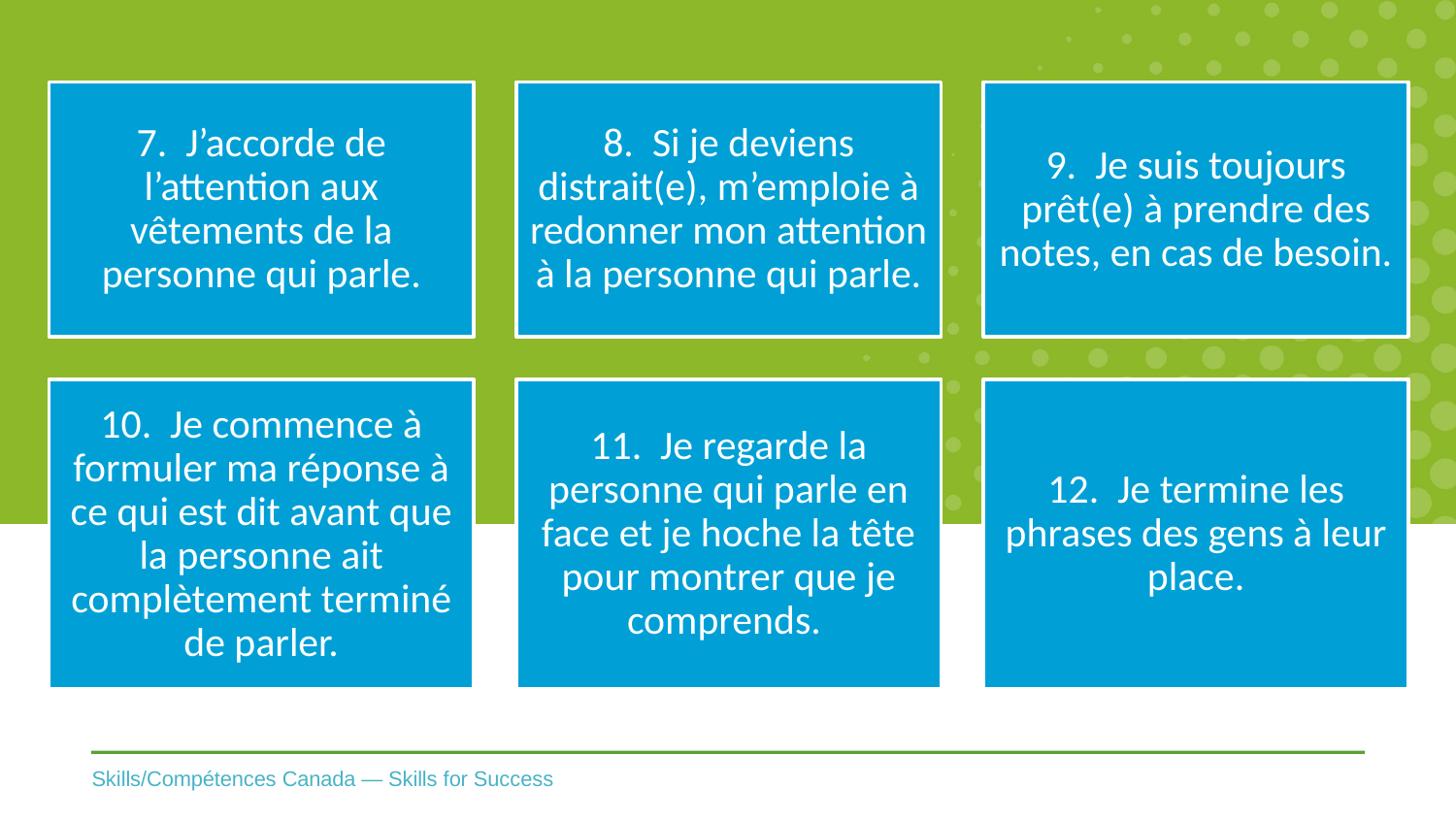

7.  J’accorde de l’attention aux vêtements de la personne qui parle.
8.  Si je deviens distrait(e), m’emploie à redonner mon attention à la personne qui parle.
9.  Je suis toujours prêt(e) à prendre des notes, en cas de besoin.
10.  Je commence à formuler ma réponse à ce qui est dit avant que la personne ait complètement terminé de parler.
11.  Je regarde la personne qui parle en face et je hoche la tête pour montrer que je comprends.
12.  Je termine les phrases des gens à leur place.